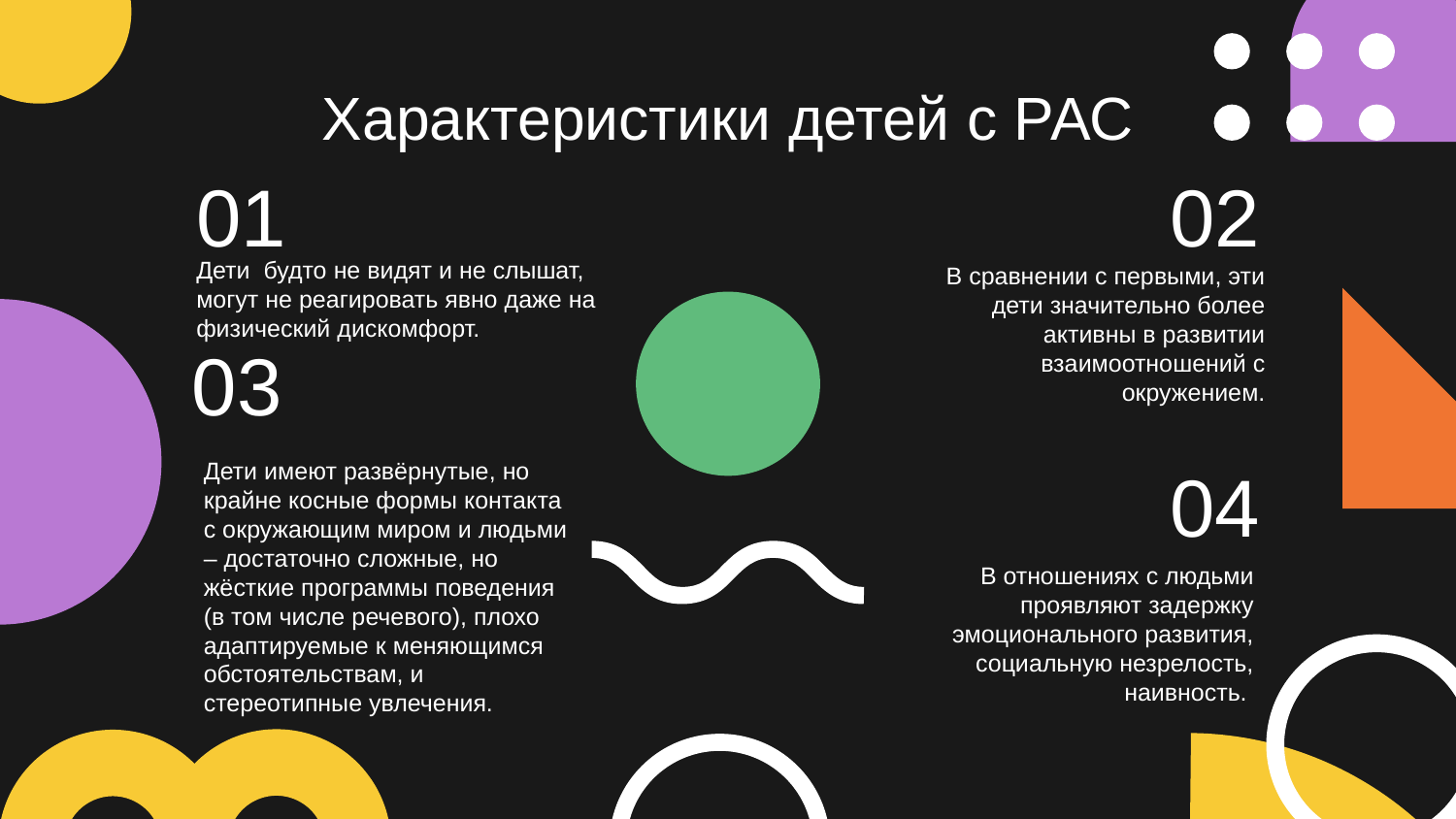

Характеристики детей с РАС
01
02
# Дети  будто не видят и не слышат, могут не реагировать явно даже на физический дискомфорт.

В сравнении с первыми, эти дети значительно более активны в развитии взаимоотношений с окружением.
03
04

Дети имеют развёрнутые, но крайне косные формы контакта с окружающим миром и людьми – достаточно сложные, но жёсткие программы поведения (в том числе речевого), плохо адаптируемые к меняющимся обстоятельствам, и стереотипные увлечения.
В отношениях с людьми проявляют задержку эмоционального развития, социальную незрелость, наивность.